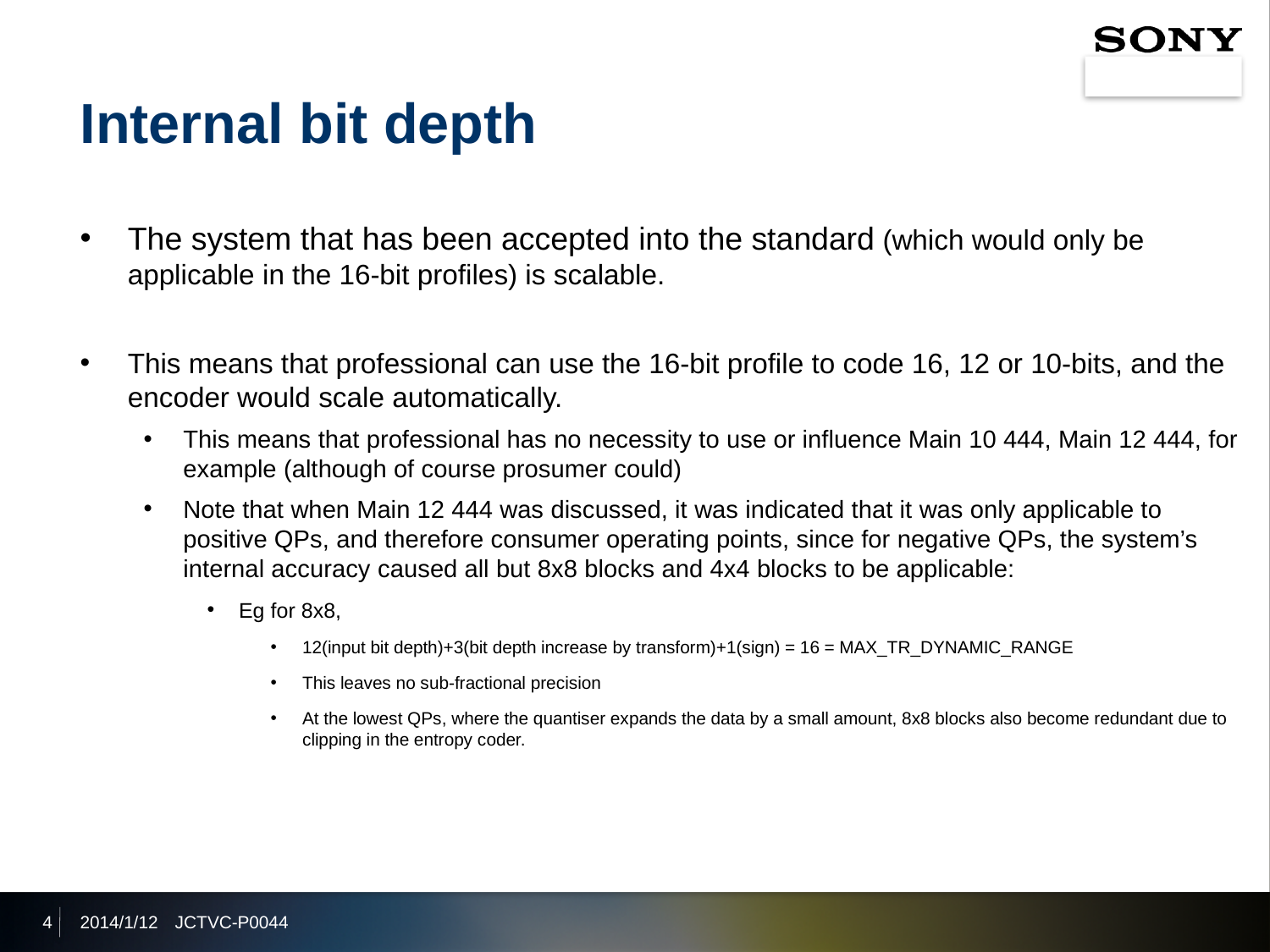

# Internal bit depth

The system that has been accepted into the standard (which would only be applicable in the 16-bit profiles) is scalable.

This means that professional can use the 16-bit profile to code 16, 12 or 10-bits, and the encoder would scale automatically.
This means that professional has no necessity to use or influence Main 10 444, Main 12 444, for example (although of course prosumer could)
Note that when Main 12 444 was discussed, it was indicated that it was only applicable to positive QPs, and therefore consumer operating points, since for negative QPs, the system’s internal accuracy caused all but 8x8 blocks and 4x4 blocks to be applicable:
Eg for 8x8,
12(input bit depth)+3(bit depth increase by transform)+1(sign) = 16 = MAX_TR_DYNAMIC_RANGE
This leaves no sub-fractional precision
At the lowest QPs, where the quantiser expands the data by a small amount, 8x8 blocks also become redundant due to clipping in the entropy coder.

4
2014/1/12
JCTVC-P0044